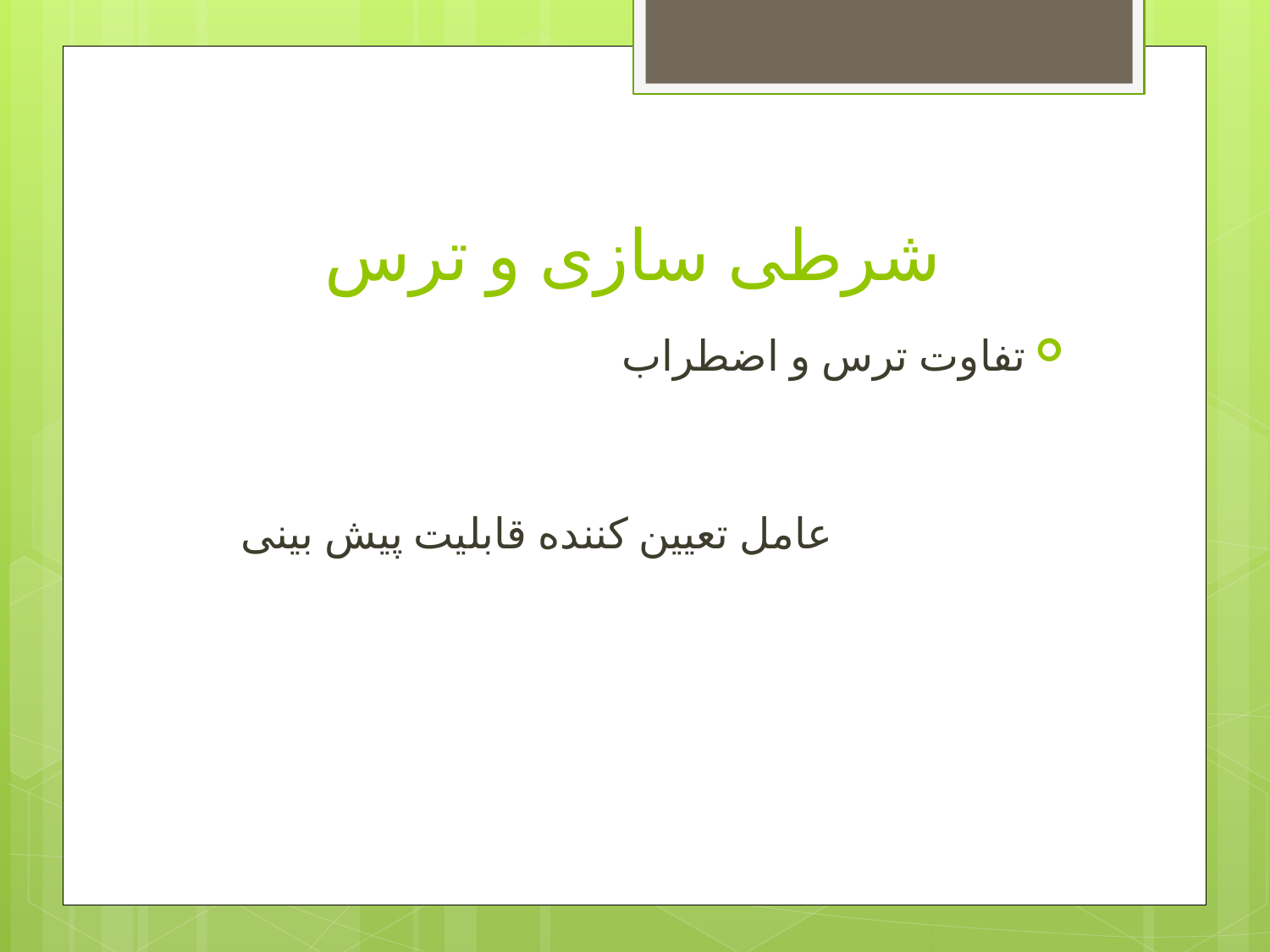

# شرطی سازی و ترس
تفاوت ترس و اضطراب

                     عامل تعیین کننده قابلیت پیش بینی